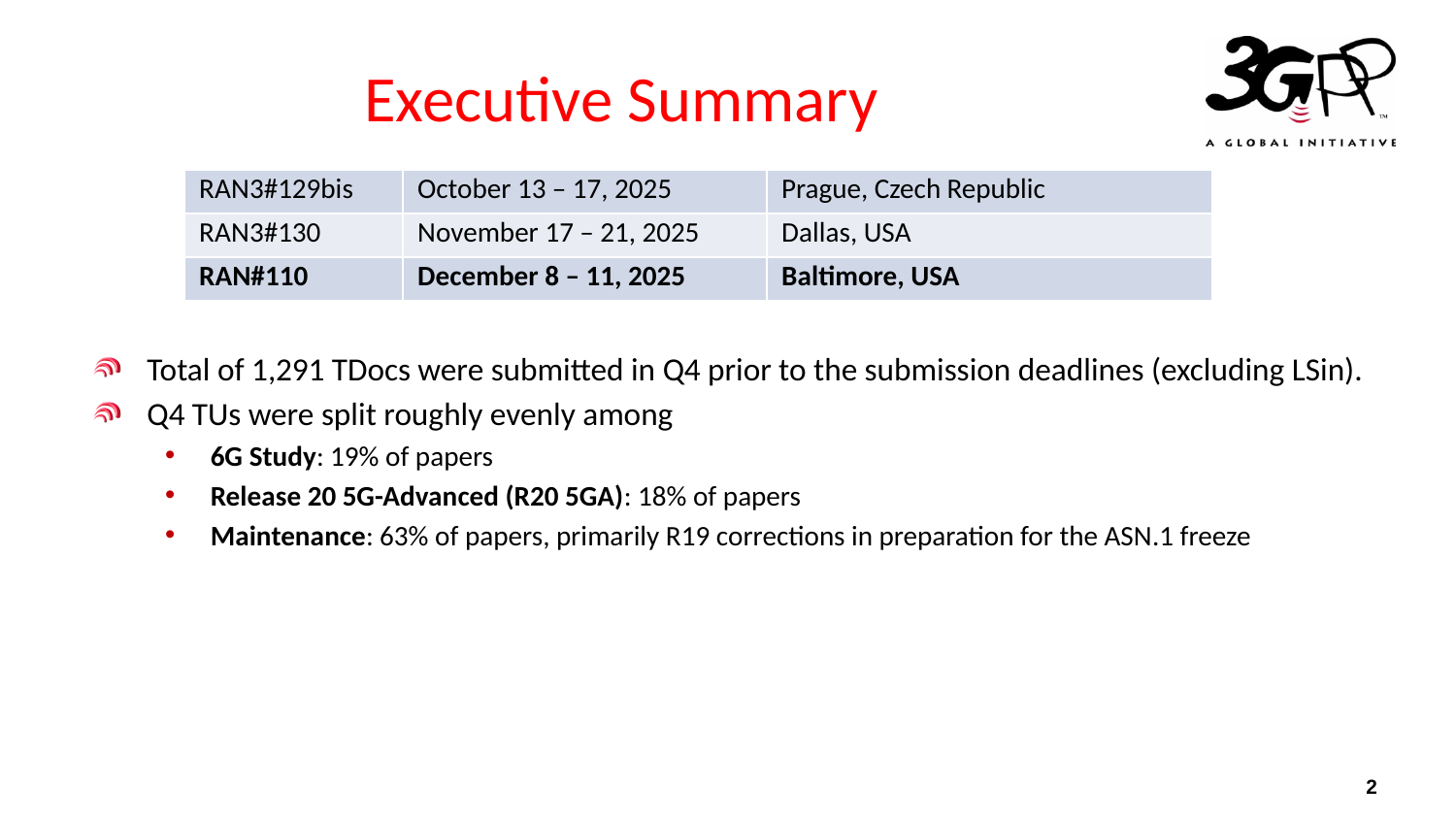

# Executive Summary
| RAN3#129bis | October 13 – 17, 2025 | Prague, Czech Republic |
| --- | --- | --- |
| RAN3#130 | November 17 – 21, 2025 | Dallas, USA |
| RAN#110 | December 8 – 11, 2025 | Baltimore, USA |
Total of 1,291 TDocs were submitted in Q4 prior to the submission deadlines (excluding LSin).
Q4 TUs were split roughly evenly among
6G Study: 19% of papers
Release 20 5G-Advanced (R20 5GA): 18% of papers
Maintenance: 63% of papers, primarily R19 corrections in preparation for the ASN.1 freeze